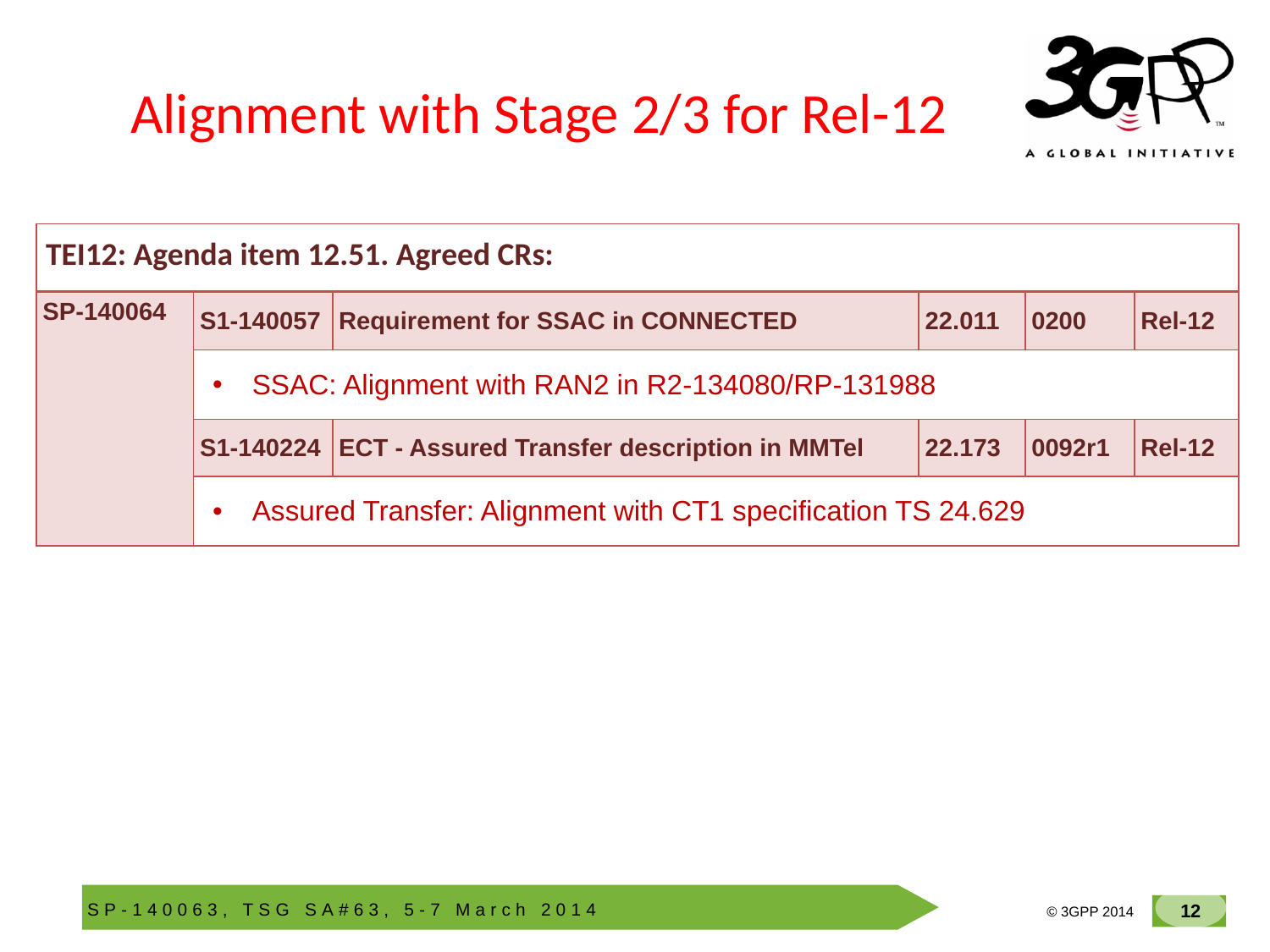

# Alignment with Stage 2/3 for Rel-12
| TEI12: Agenda item 12.51. Agreed CRs: |  |  |  |  |  |
| --- | --- | --- | --- | --- | --- |
| SP-140064 | S1-140057 | Requirement for SSAC in CONNECTED | 22.011 | 0200 | Rel-12 |
|  | SSAC: Alignment with RAN2 in R2-134080/RP-131988 |  |  |  |  |
|  | S1-140224 | ECT - Assured Transfer description in MMTel | 22.173 | 0092r1 | Rel-12 |
|  | Assured Transfer: Alignment with CT1 specification TS 24.629 |  |  |  |  |